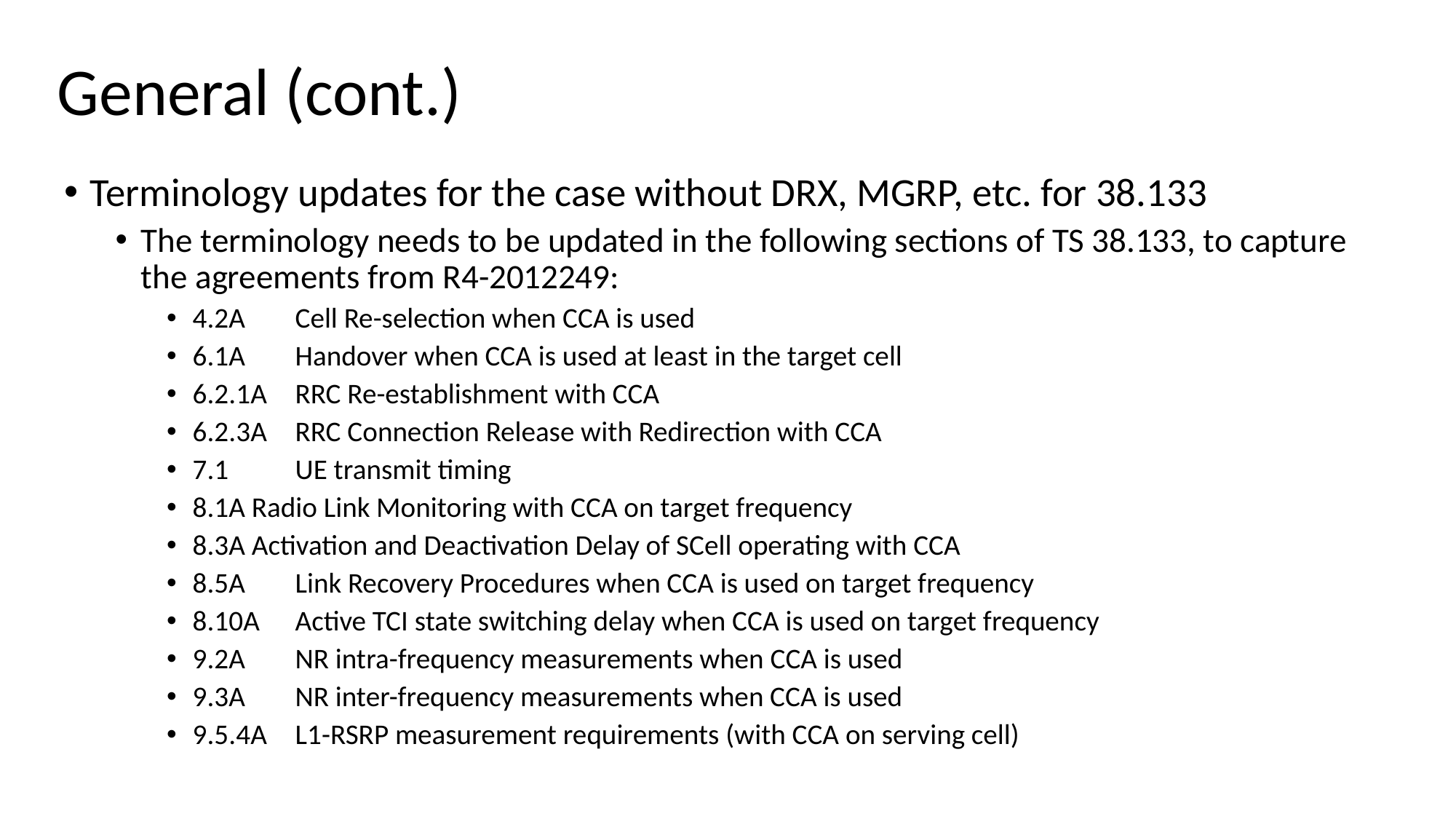

# General (cont.)
Terminology updates for the case without DRX, MGRP, etc. for 38.133
The terminology needs to be updated in the following sections of TS 38.133, to capture the agreements from R4-2012249:
4.2A	Cell Re-selection when CCA is used
6.1A	Handover when CCA is used at least in the target cell
6.2.1A	RRC Re-establishment with CCA
6.2.3A	RRC Connection Release with Redirection with CCA
7.1	UE transmit timing
8.1A Radio Link Monitoring with CCA on target frequency
8.3A Activation and Deactivation Delay of SCell operating with CCA
8.5A	Link Recovery Procedures when CCA is used on target frequency
8.10A	Active TCI state switching delay when CCA is used on target frequency
9.2A	NR intra-frequency measurements when CCA is used
9.3A	NR inter-frequency measurements when CCA is used
9.5.4A	L1-RSRP measurement requirements (with CCA on serving cell)